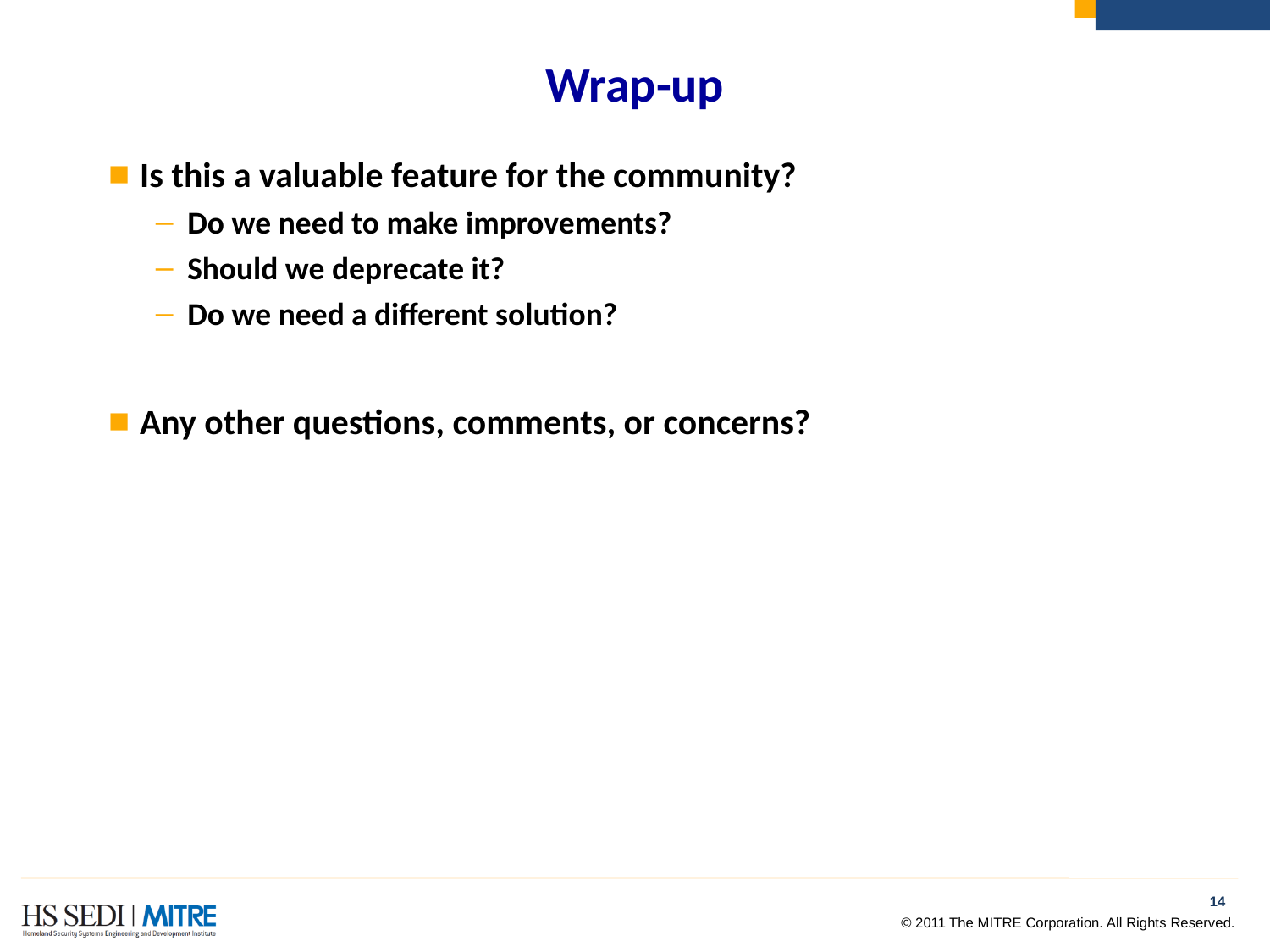

# Wrap-up
Is this a valuable feature for the community?
Do we need to make improvements?
Should we deprecate it?
Do we need a different solution?

Any other questions, comments, or concerns?

14